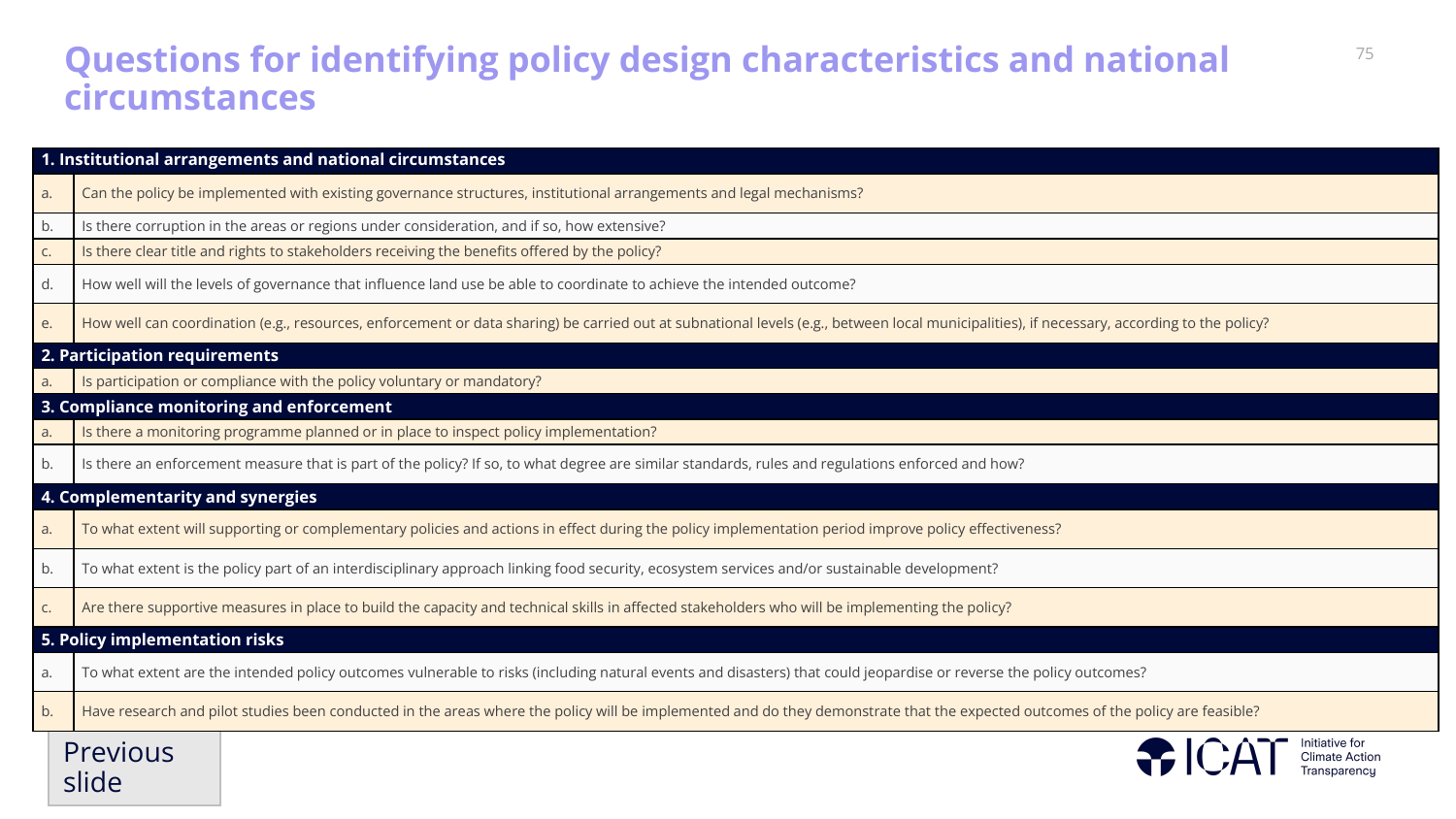

# Questions for identifying policy design characteristics and national circumstances
| 1. Institutional arrangements and national circumstances |  |
| --- | --- |
| a. | Can the policy be implemented with existing governance structures, institutional arrangements and legal mechanisms? |
| b. | Is there corruption in the areas or regions under consideration, and if so, how extensive? |
| c. | Is there clear title and rights to stakeholders receiving the benefits offered by the policy? |
| d. | How well will the levels of governance that influence land use be able to coordinate to achieve the intended outcome? |
| e. | How well can coordination (e.g., resources, enforcement or data sharing) be carried out at subnational levels (e.g., between local municipalities), if necessary, according to the policy? |
| 2. Participation requirements |  |
| a. | Is participation or compliance with the policy voluntary or mandatory? |
| 3. Compliance monitoring and enforcement |  |
| a. | Is there a monitoring programme planned or in place to inspect policy implementation? |
| b. | Is there an enforcement measure that is part of the policy? If so, to what degree are similar standards, rules and regulations enforced and how? |
| 4. Complementarity and synergies |  |
| a. | To what extent will supporting or complementary policies and actions in effect during the policy implementation period improve policy effectiveness? |
| b. | To what extent is the policy part of an interdisciplinary approach linking food security, ecosystem services and/or sustainable development? |
| c. | Are there supportive measures in place to build the capacity and technical skills in affected stakeholders who will be implementing the policy? |
| 5. Policy implementation risks |  |
| a. | To what extent are the intended policy outcomes vulnerable to risks (including natural events and disasters) that could jeopardise or reverse the policy outcomes? |
| b. | Have research and pilot studies been conducted in the areas where the policy will be implemented and do they demonstrate that the expected outcomes of the policy are feasible? |
Previous slide